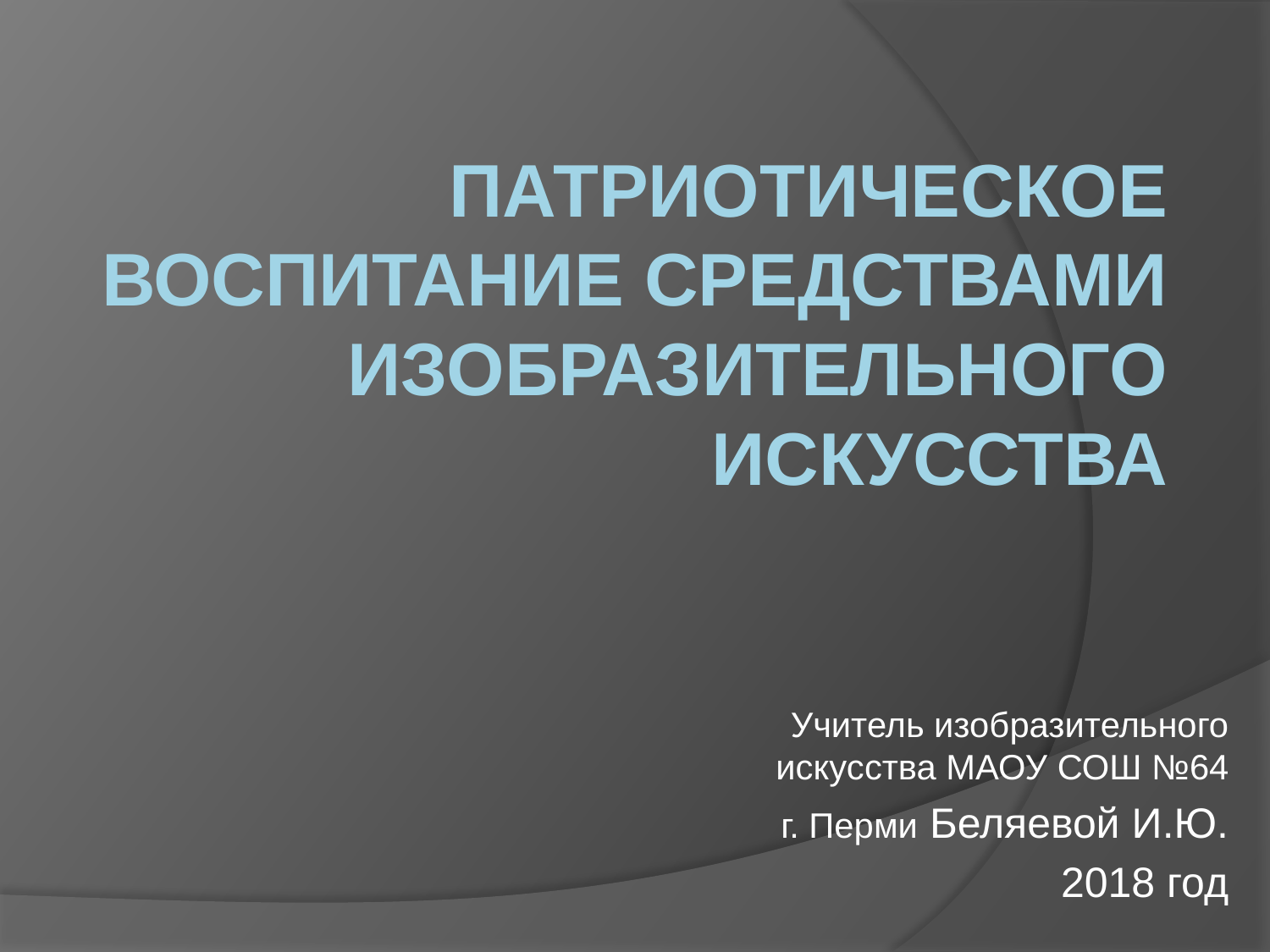

# Патриотическое воспитание средствами изобразительного искусства
Учитель изобразительного искусства МАОУ СОШ №64
 г. Перми Беляевой И.Ю.
2018 год